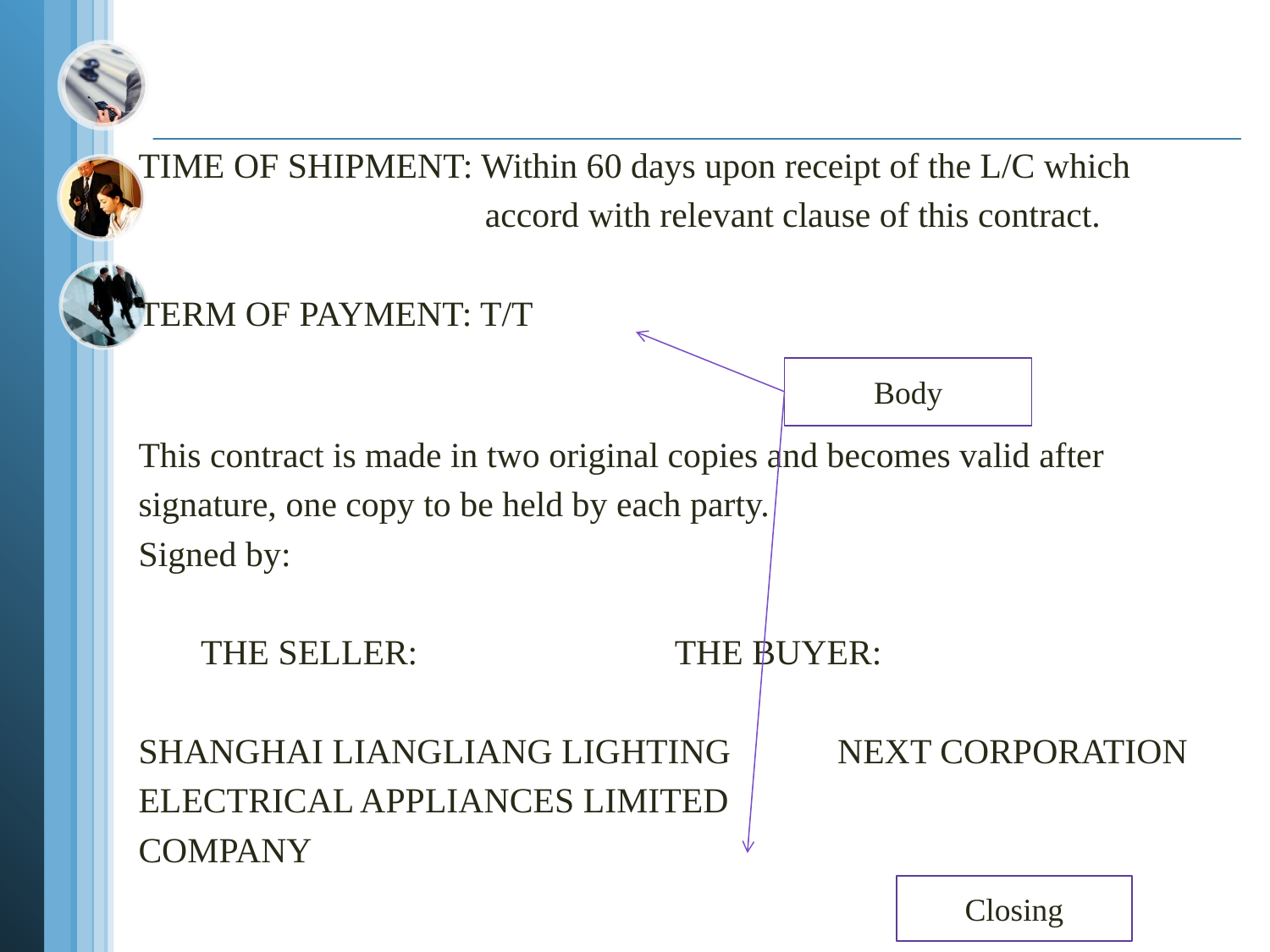

TIME OF SHIPMENT: Within 60 days upon receipt of the L/C which
                                       accord with relevant clause of this contract.

TERM OF PAYMENT: T/T

This contract is made in two original copies and becomes valid after
signature, one copy to be held by each party.
Signed by:

       THE SELLER:                             THE BUYER:

SHANGHAI LIANGLIANG LIGHTING            NEXT CORPORATION
ELECTRICAL APPLIANCES LIMITED
COMPANY

Body
Closing